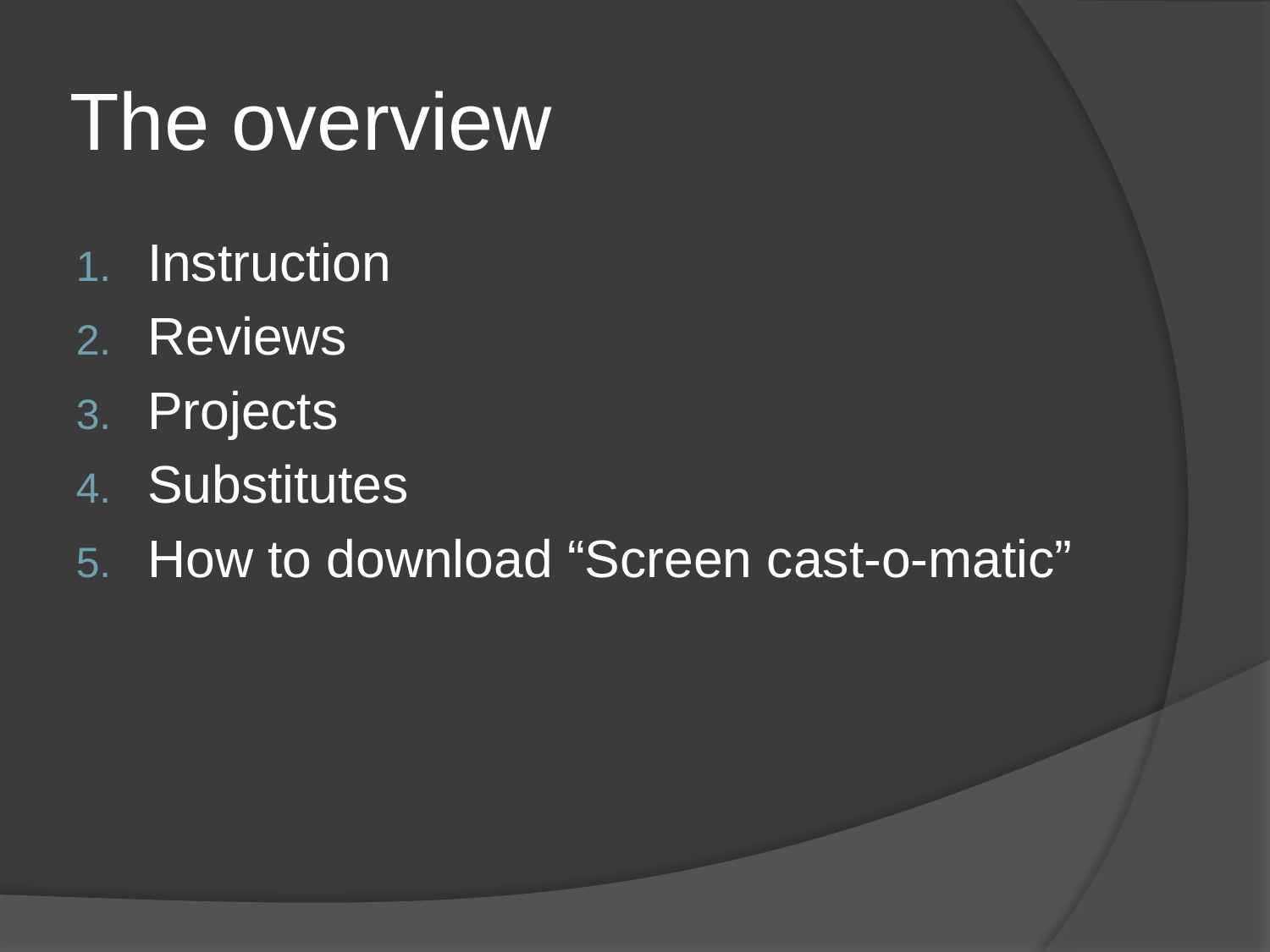

# The overview
Instruction
Reviews
Projects
Substitutes
How to download “Screen cast-o-matic”